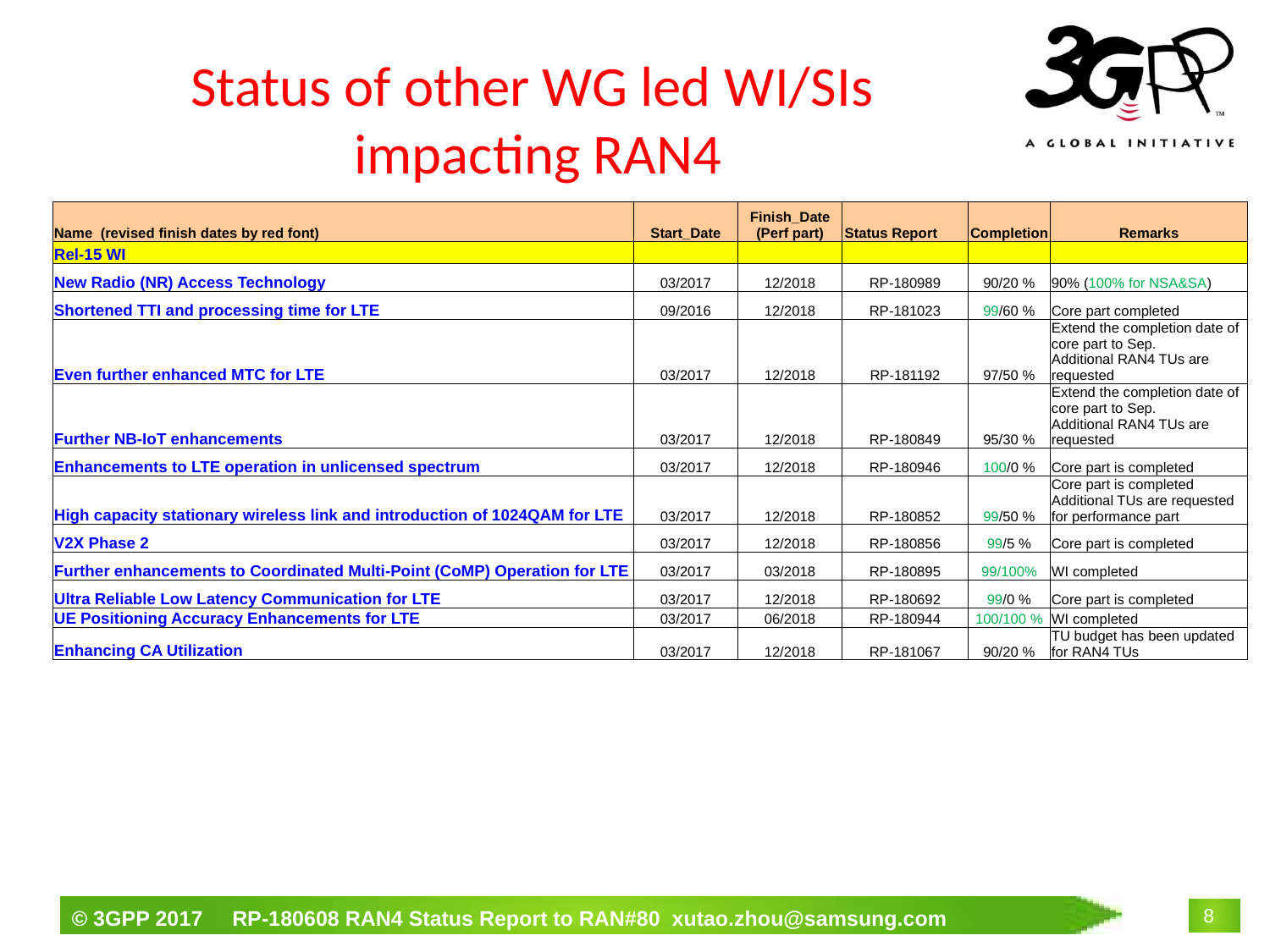

# Status of other WG led WI/SIs impacting RAN4
| Name (revised finish dates by red font) | Start\_Date | Finish\_Date (Perf part) | Status Report | Completion | Remarks |
| --- | --- | --- | --- | --- | --- |
| Rel-15 WI |  |  |  |  |  |
| New Radio (NR) Access Technology | 03/2017 | 12/2018 | RP-180989 | 90/20 % | 90% (100% for NSA&SA) |
| Shortened TTI and processing time for LTE | 09/2016 | 12/2018 | RP-181023 | 99/60 % | Core part completed |
| Even further enhanced MTC for LTE | 03/2017 | 12/2018 | RP-181192 | 97/50 % | Extend the completion date of core part to Sep. Additional RAN4 TUs are requested |
| Further NB-IoT enhancements | 03/2017 | 12/2018 | RP-180849 | 95/30 % | Extend the completion date of core part to Sep. Additional RAN4 TUs are requested |
| Enhancements to LTE operation in unlicensed spectrum | 03/2017 | 12/2018 | RP-180946 | 100/0 % | Core part is completed |
| High capacity stationary wireless link and introduction of 1024QAM for LTE | 03/2017 | 12/2018 | RP-180852 | 99/50 % | Core part is completed Additional TUs are requested for performance part |
| V2X Phase 2 | 03/2017 | 12/2018 | RP-180856 | 99/5 % | Core part is completed |
| Further enhancements to Coordinated Multi-Point (CoMP) Operation for LTE | 03/2017 | 03/2018 | RP-180895 | 99/100% | WI completed |
| Ultra Reliable Low Latency Communication for LTE | 03/2017 | 12/2018 | RP-180692 | 99/0 % | Core part is completed |
| UE Positioning Accuracy Enhancements for LTE | 03/2017 | 06/2018 | RP-180944 | 100/100 % | WI completed |
| Enhancing CA Utilization | 03/2017 | 12/2018 | RP-181067 | 90/20 % | TU budget has been updated for RAN4 TUs |